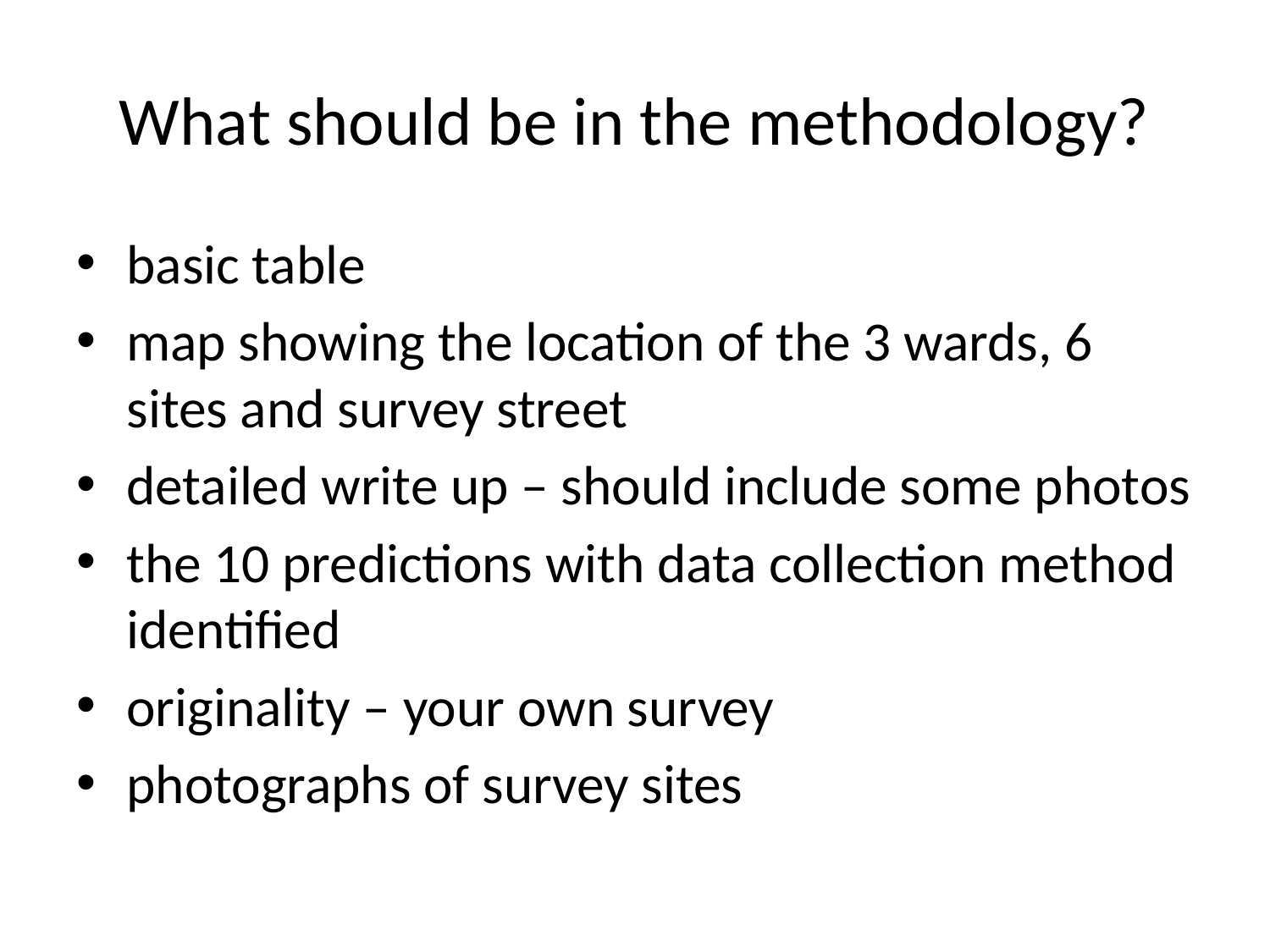

# What should be in the methodology?
basic table
map showing the location of the 3 wards, 6 sites and survey street
detailed write up – should include some photos
the 10 predictions with data collection method identified
originality – your own survey
photographs of survey sites